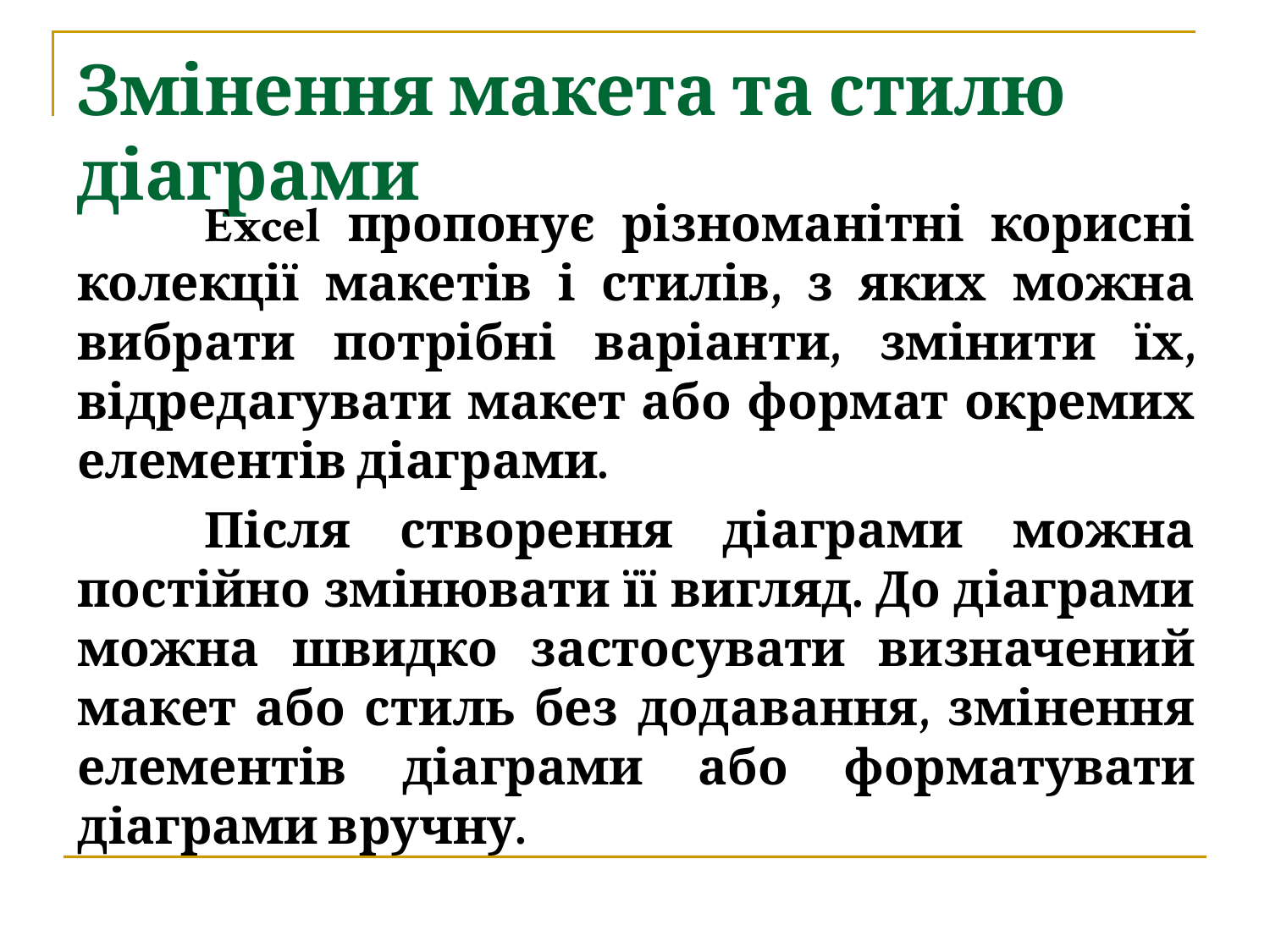

# Змінення макета та стилю діаграми
	Excel пропонує різноманітні корисні колекції макетів і стилів, з яких можна вибрати потрібні варіанти, змінити їх, відредагувати макет або формат окремих елементів діаграми.
	Після створення діаграми можна постійно змінювати її вигляд. До діаграми можна швидко застосувати визначений макет або стиль без додавання, змінення елементів діаграми або форматувати діаграми вручну.